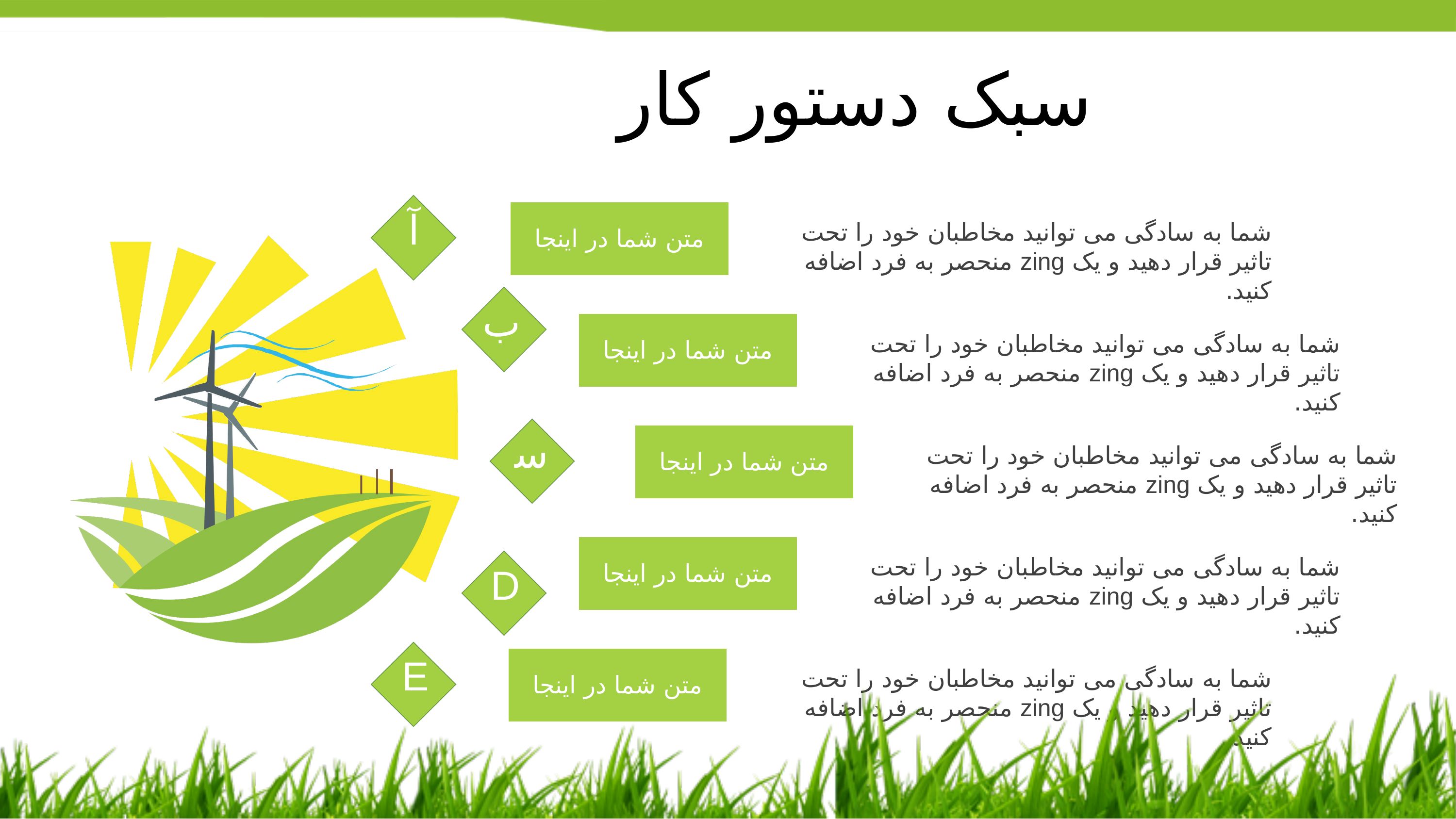

سبک دستور کار

متن شما در اینجا
آ
شما به سادگی می توانید مخاطبان خود را تحت تاثیر قرار دهید و یک zing منحصر به فرد اضافه کنید.

ب

متن شما در اینجا
شما به سادگی می توانید مخاطبان خود را تحت تاثیر قرار دهید و یک zing منحصر به فرد اضافه کنید.

متن شما در اینجا
سی
شما به سادگی می توانید مخاطبان خود را تحت تاثیر قرار دهید و یک zing منحصر به فرد اضافه کنید.

متن شما در اینجا

شما به سادگی می توانید مخاطبان خود را تحت تاثیر قرار دهید و یک zing منحصر به فرد اضافه کنید.
D

متن شما در اینجا
E
شما به سادگی می توانید مخاطبان خود را تحت تاثیر قرار دهید و یک zing منحصر به فرد اضافه کنید.